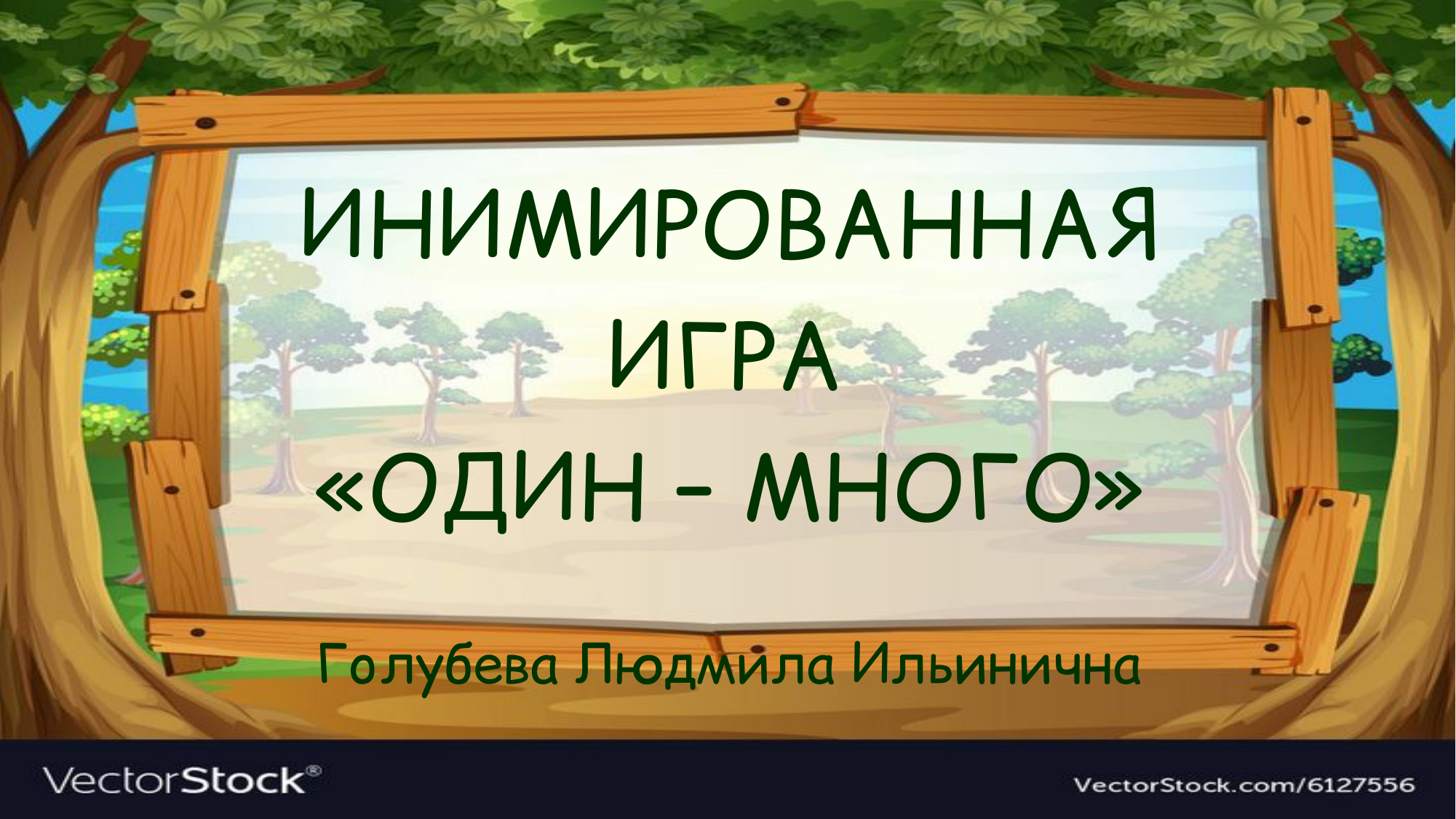

ИНИМИРОВАННАЯ
ИГРА
«ОДИН – МНОГО»
Голубева Людмила Ильинична